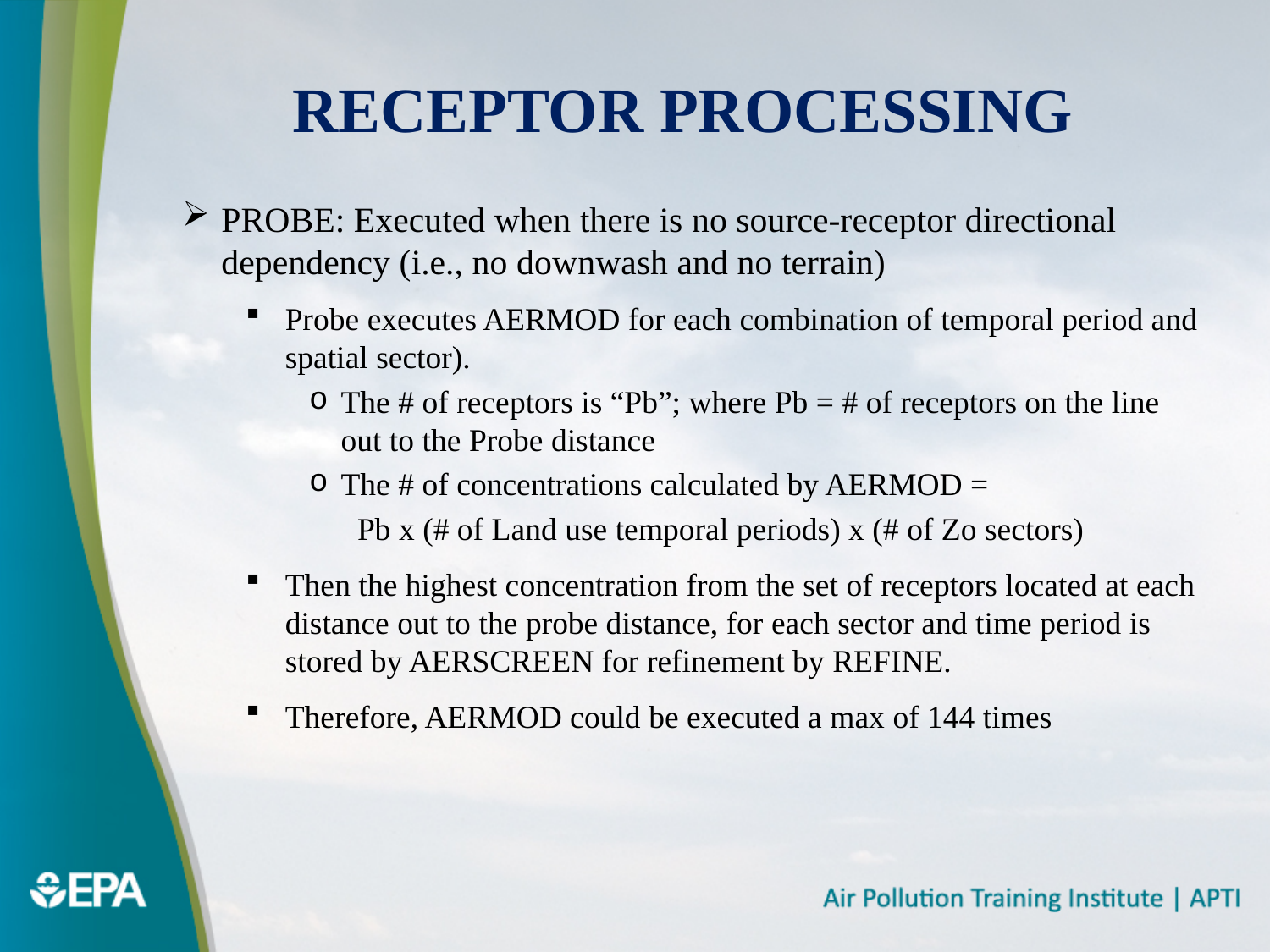

# Receptor Processing
PROBE: Executed when there is no source-receptor directional dependency (i.e., no downwash and no terrain)
Probe executes AERMOD for each combination of temporal period and spatial sector).
The # of receptors is “Pb”; where Pb = # of receptors on the line out to the Probe distance
The # of concentrations calculated by AERMOD =
      Pb x (# of Land use temporal periods) x (# of Zo sectors)
Then the highest concentration from the set of receptors located at each distance out to the probe distance, for each sector and time period is stored by AERSCREEN for refinement by REFINE.
Therefore, AERMOD could be executed a max of 144 times